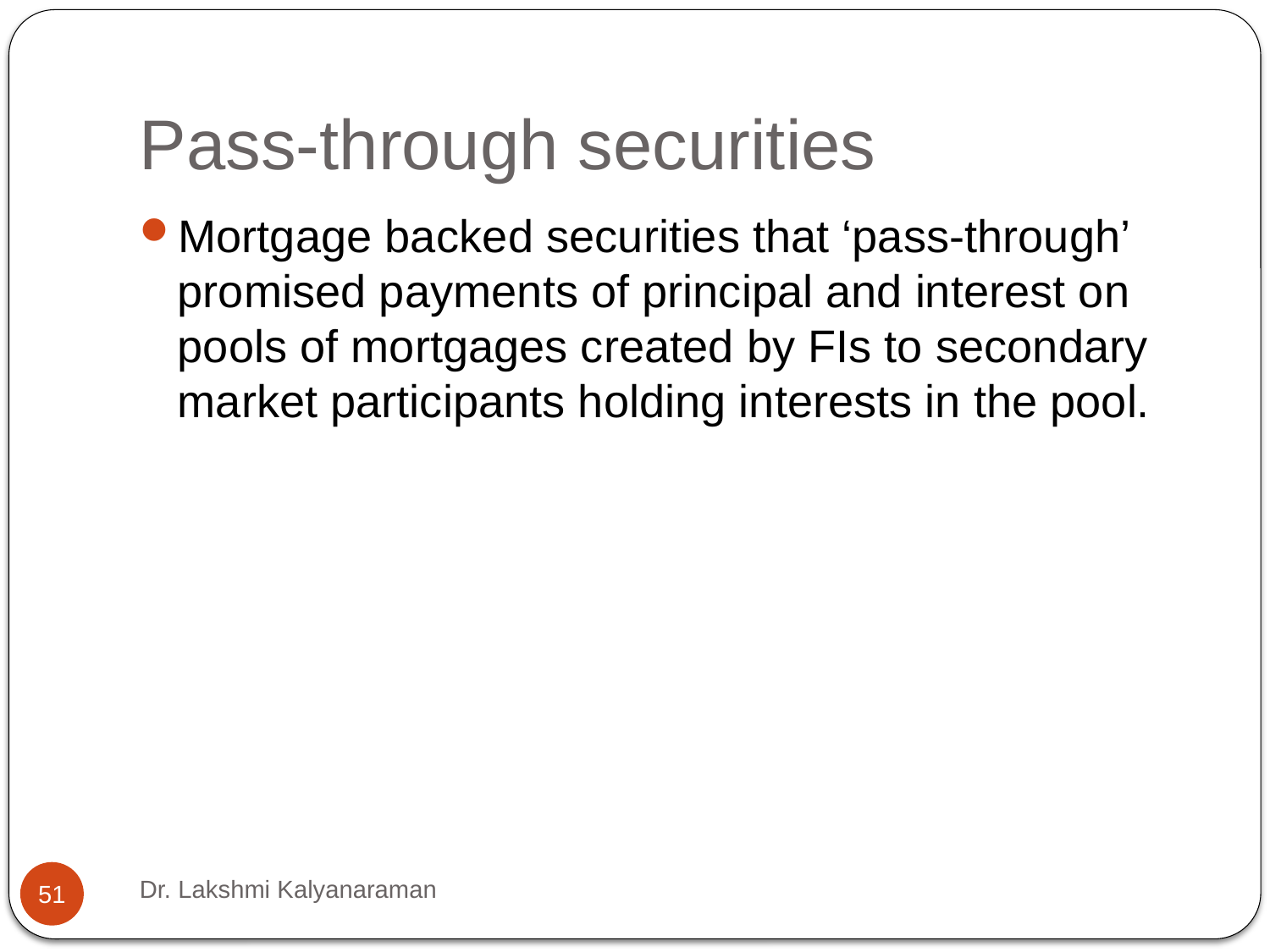

# Pass-through securities
Mortgage backed securities that ‘pass-through’ promised payments of principal and interest on pools of mortgages created by FIs to secondary market participants holding interests in the pool.

Dr. Lakshmi Kalyanaraman
51